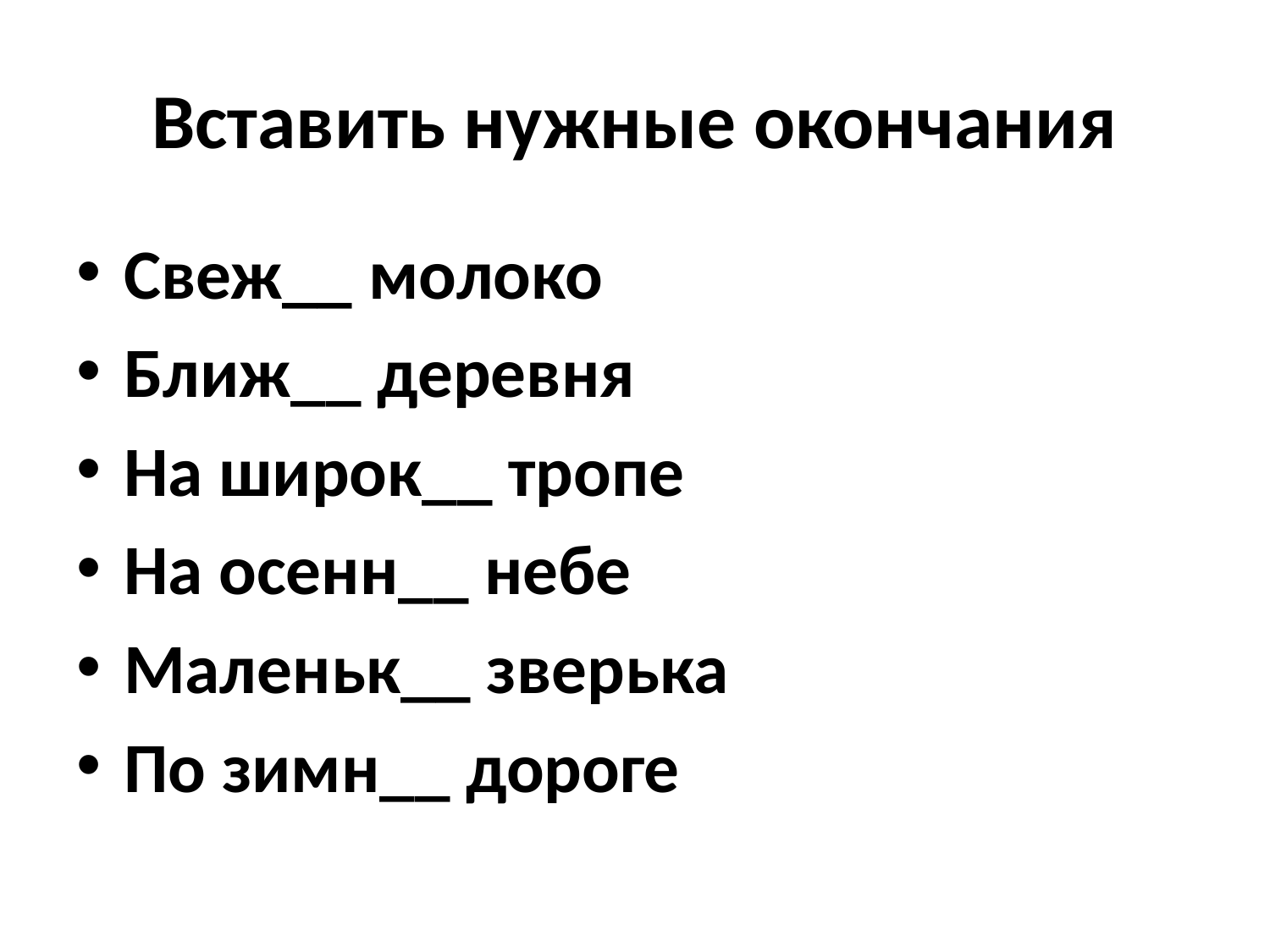

# Вставить нужные окончания
Свеж__ молоко
Ближ__ деревня
На широк__ тропе
На осенн__ небе
Маленьк__ зверька
По зимн__ дороге